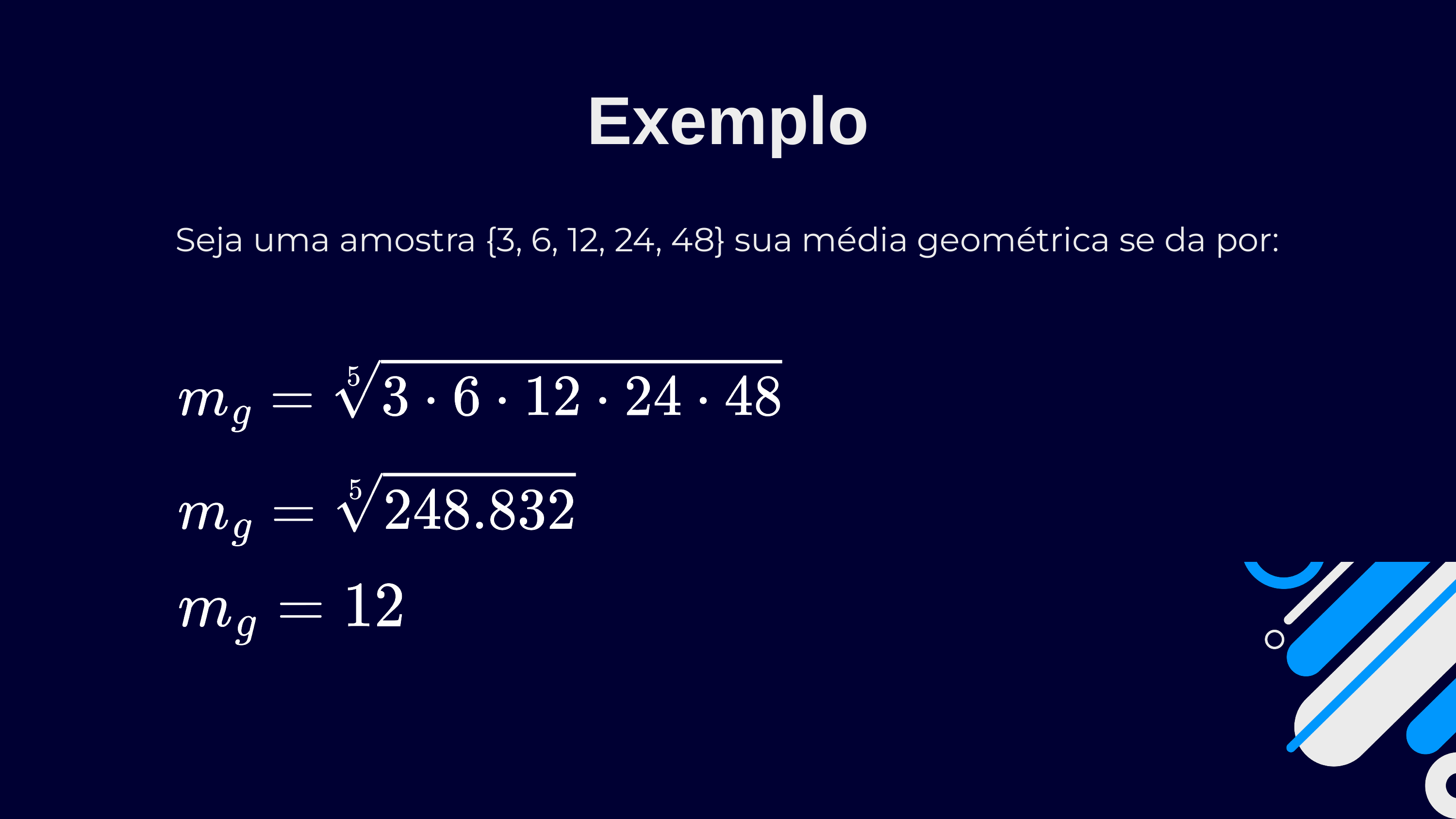

Exemplo
Seja uma amostra {3, 6, 12, 24, 48} sua média geométrica se da por: